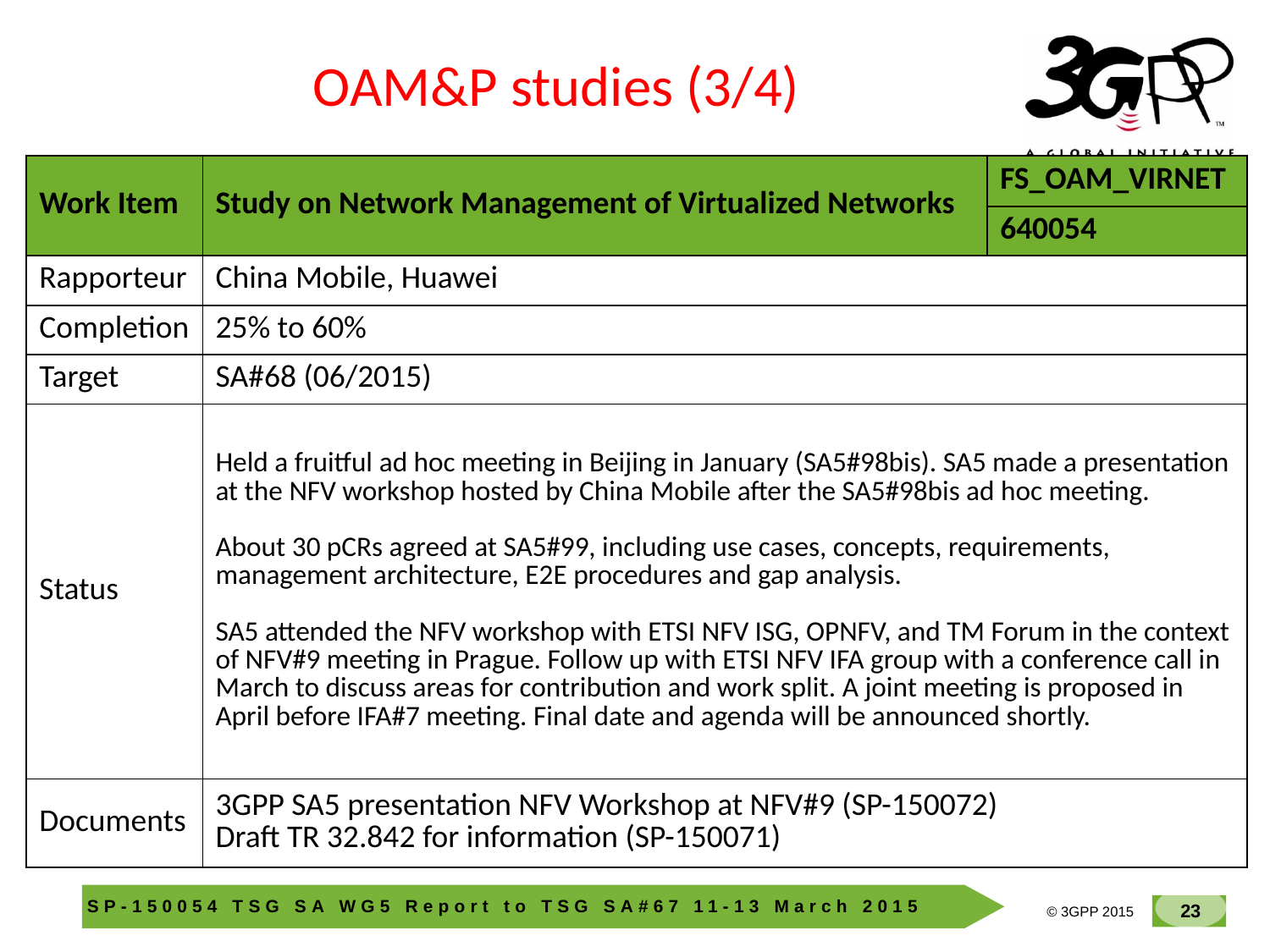

OAM&P studies (3/4)
| Work Item | Study on Network Management of Virtualized Networks | FS\_OAM\_VIRNET |
| --- | --- | --- |
|  |  | 640054 |
| Rapporteur | China Mobile, Huawei |  |
| Completion | 25% to 60% |  |
| Target | SA#68 (06/2015) |  |
| Status | Held a fruitful ad hoc meeting in Beijing in January (SA5#98bis). SA5 made a presentation at the NFV workshop hosted by China Mobile after the SA5#98bis ad hoc meeting. About 30 pCRs agreed at SA5#99, including use cases, concepts, requirements, management architecture, E2E procedures and gap analysis. SA5 attended the NFV workshop with ETSI NFV ISG, OPNFV, and TM Forum in the context of NFV#9 meeting in Prague. Follow up with ETSI NFV IFA group with a conference call in March to discuss areas for contribution and work split. A joint meeting is proposed in April before IFA#7 meeting. Final date and agenda will be announced shortly. |  |
| Documents | 3GPP SA5 presentation NFV Workshop at NFV#9 (SP-150072) Draft TR 32.842 for information (SP-150071) |  |